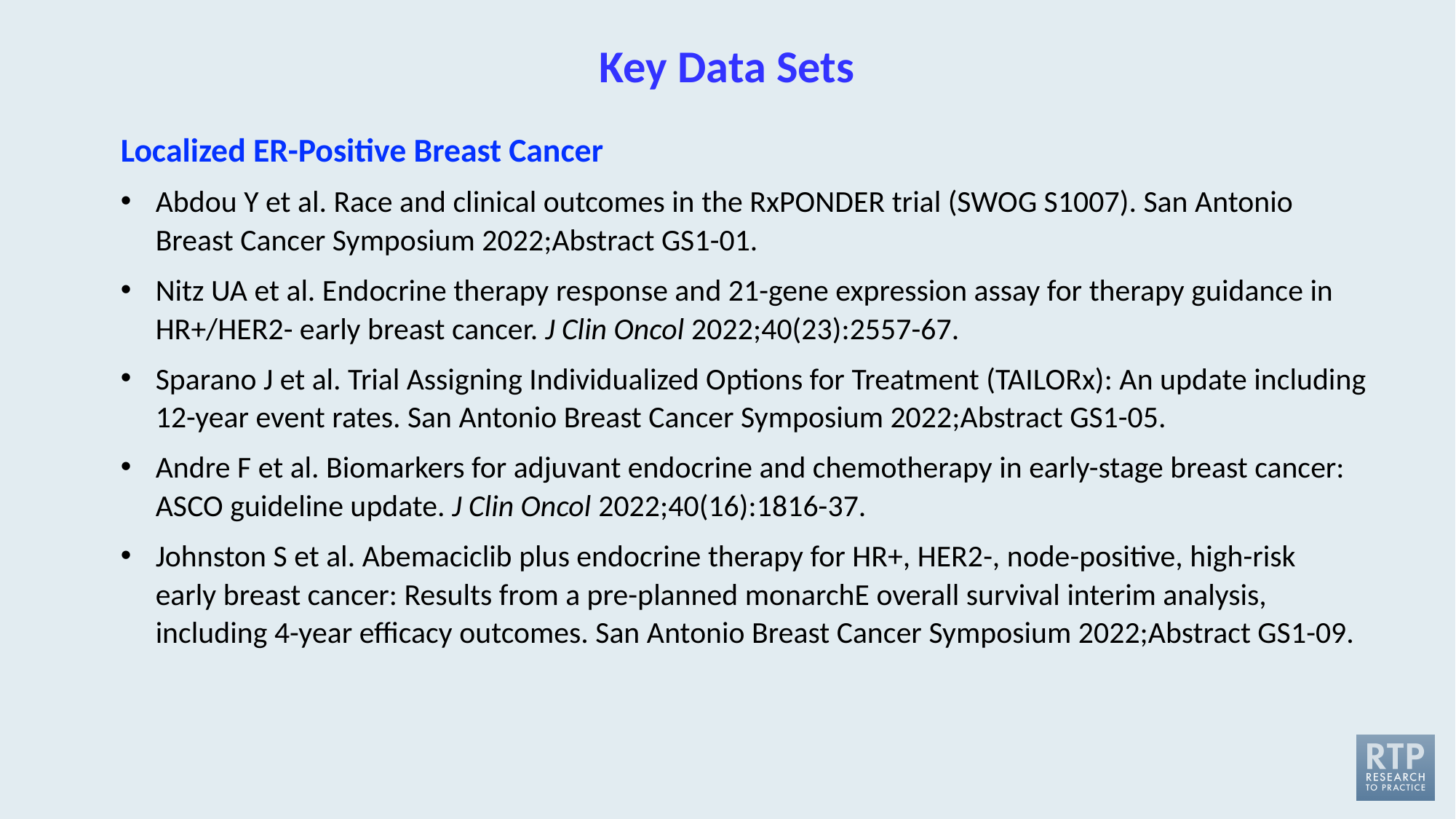

# Key Data Sets
Localized ER-Positive Breast Cancer
Abdou Y et al. Race and clinical outcomes in the RxPONDER trial (SWOG S1007). San Antonio Breast Cancer Symposium 2022;Abstract GS1-01.
Nitz UA et al. Endocrine therapy response and 21-gene expression assay for therapy guidance in HR+/HER2- early breast cancer. J Clin Oncol 2022;40(23):2557-67.
Sparano J et al. Trial Assigning Individualized Options for Treatment (TAILORx): An update including 12-year event rates. San Antonio Breast Cancer Symposium 2022;Abstract GS1-05.
Andre F et al. Biomarkers for adjuvant endocrine and chemotherapy in early-stage breast cancer: ASCO guideline update. J Clin Oncol 2022;40(16):1816-37.
Johnston S et al. Abemaciclib plus endocrine therapy for HR+, HER2-, node-positive, high-risk
early breast cancer: Results from a pre-planned monarchE overall survival interim analysis, including 4-year efficacy outcomes. San Antonio Breast Cancer Symposium 2022;Abstract GS1-09.